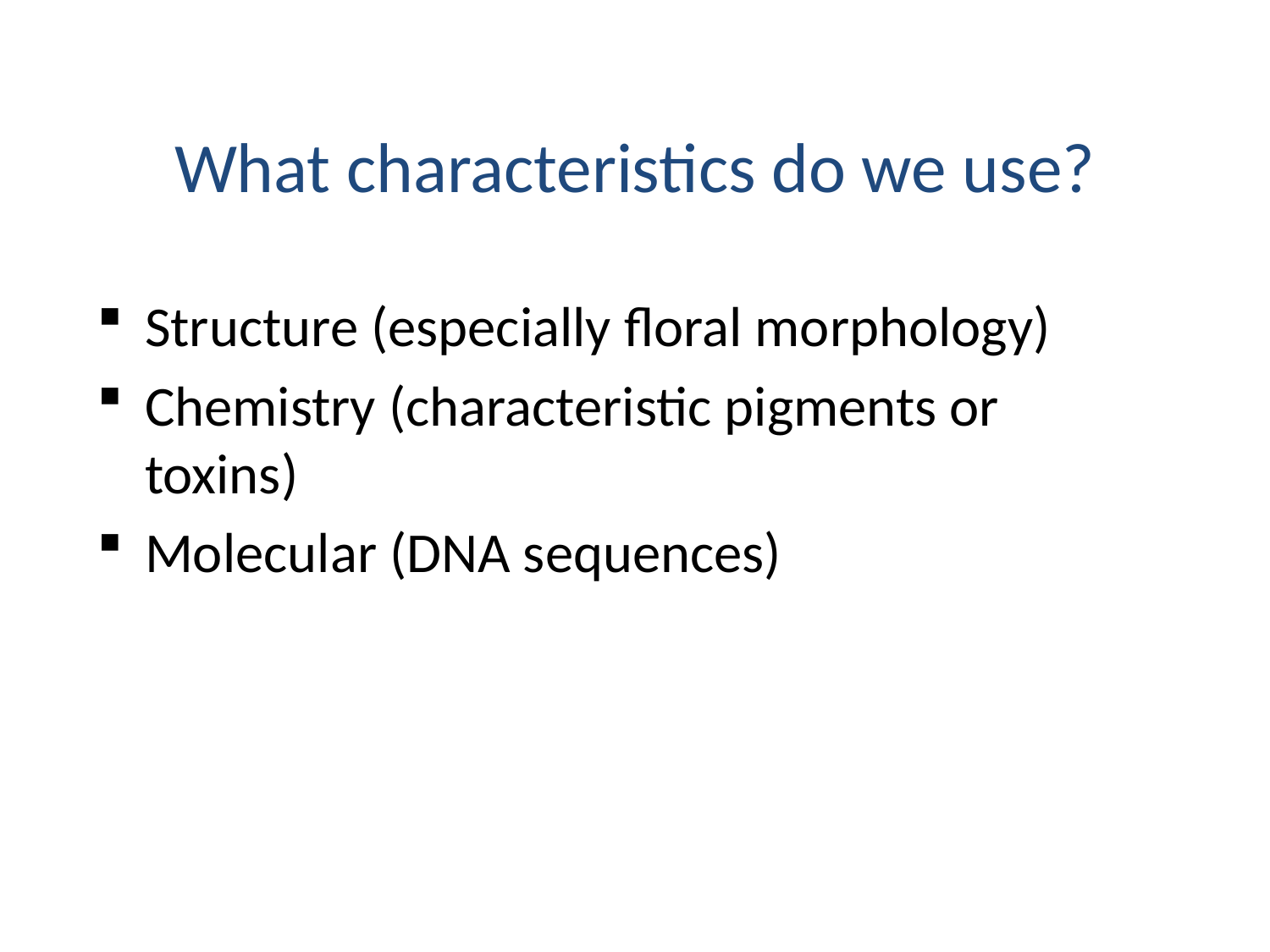

What characteristics do we use?

Structure (especially floral morphology)
Chemistry (characteristic pigments or toxins)
Molecular (DNA sequences)